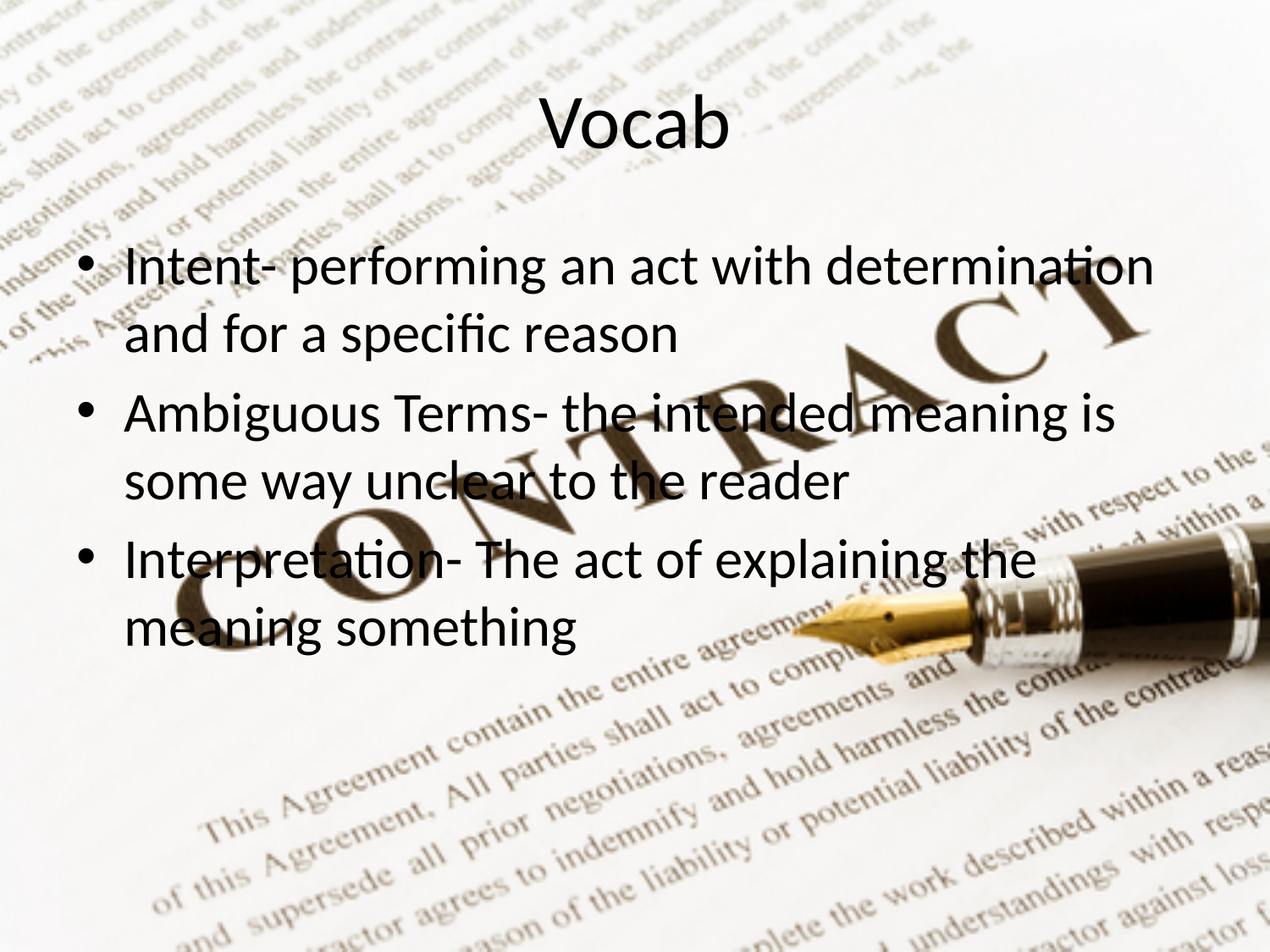

# Vocab
Intent- performing an act with determination and for a specific reason
Ambiguous Terms- the intended meaning is some way unclear to the reader
Interpretation- The act of explaining the meaning something